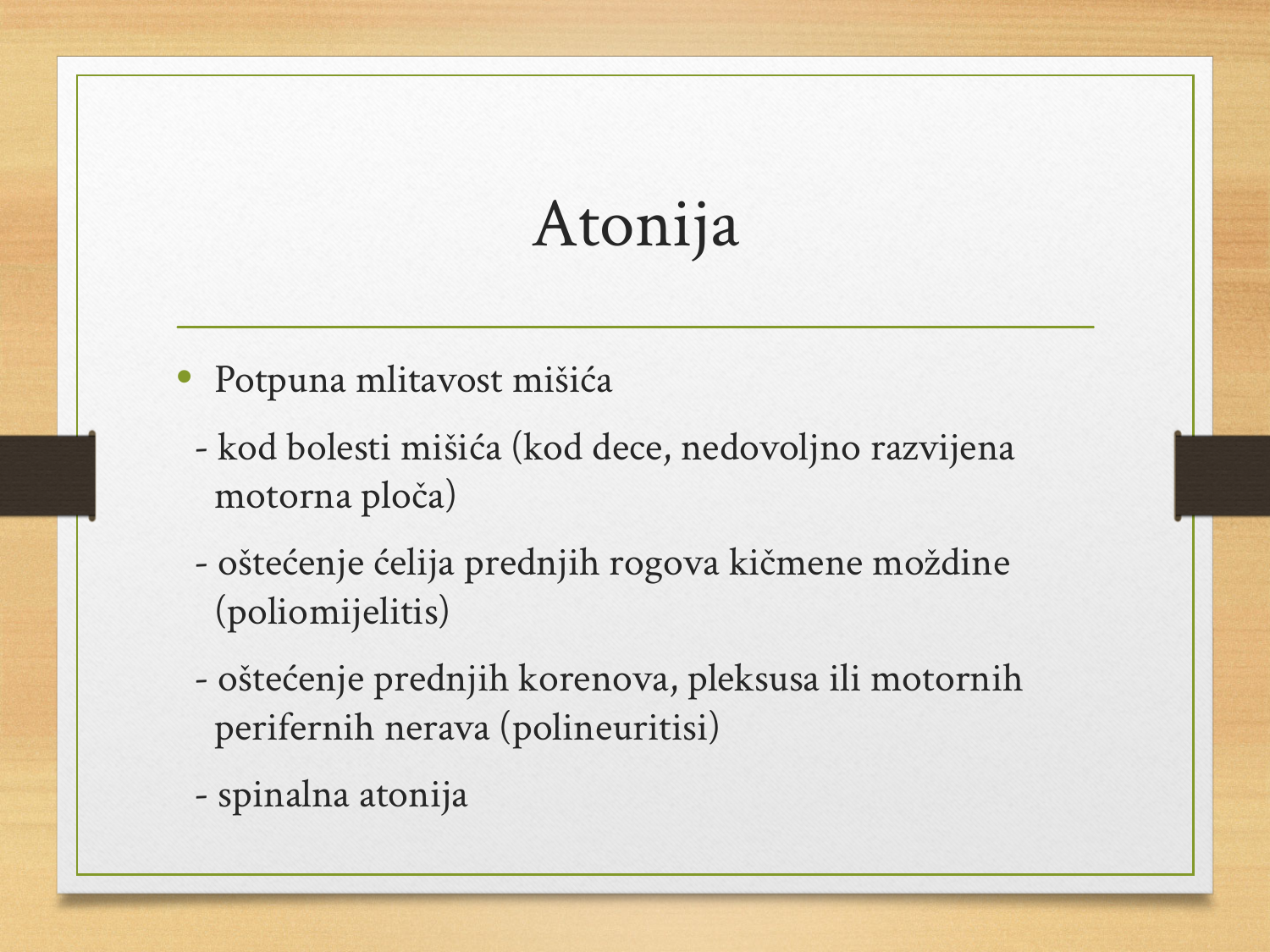

# Atonija
Potpuna mlitavost mišića
  - kod bolesti mišića (kod dece, nedovoljno razvijena motorna ploča)
  - oštećenje ćelija prednjih rogova kičmene moždine (poliomijelitis)
  - oštećenje prednjih korenova, pleksusa ili motornih perifernih nerava (polineuritisi)
  - spinalna atonija